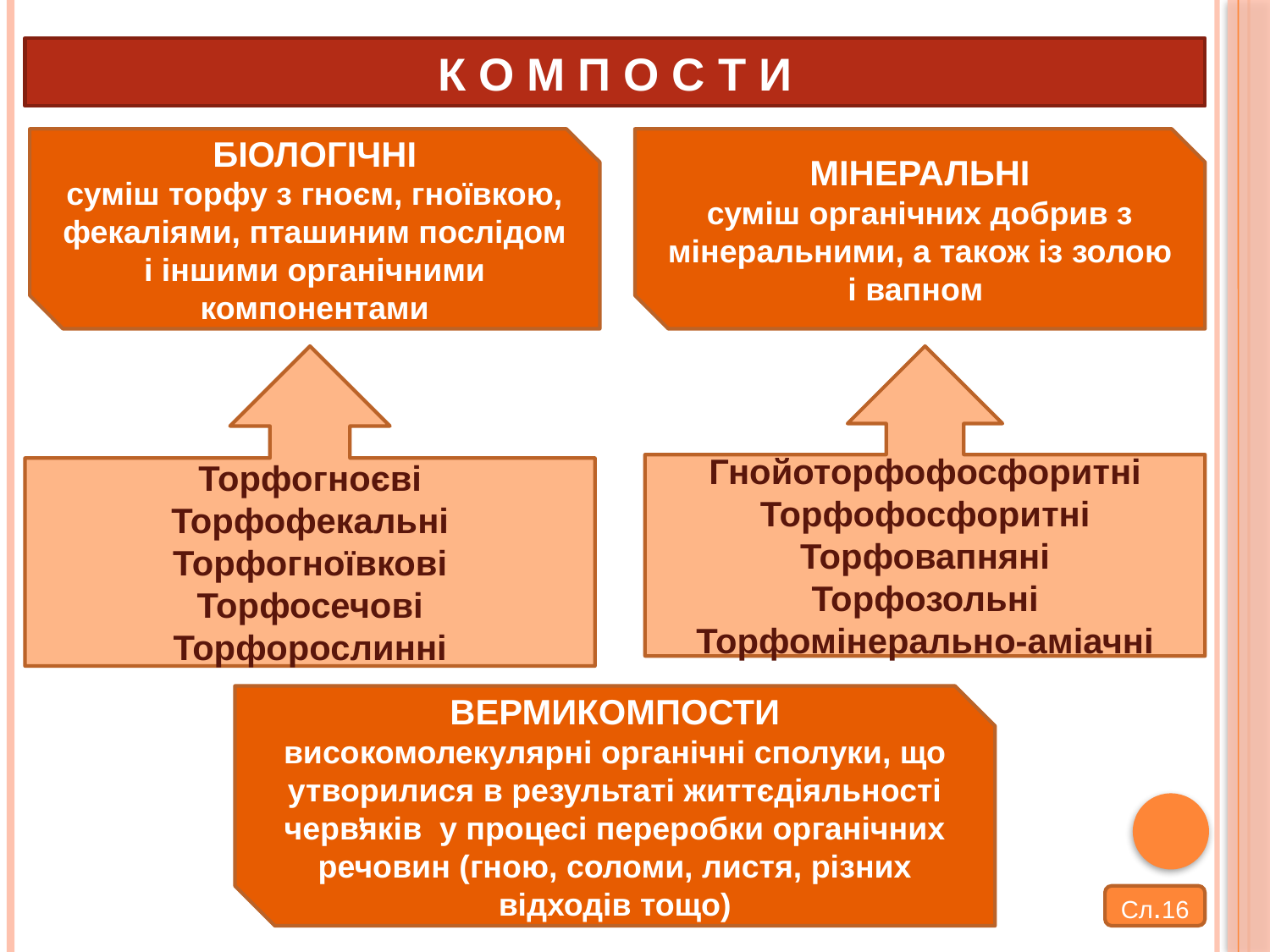

# К О М П О С Т И

БІОЛОГІЧНІ
суміш торфу з гноєм, гноївкою, фекаліями, пташиним послідом і іншими органічними компонентами
МІНЕРАЛЬНІ
суміш органічних добрив з мінеральними, а також із золою і вапном
Торфогноєві
Торфофекальні
Торфогноївкові
Торфосечові
Торфорослинні
Гнойоторфофосфоритні
Торфофосфоритні
Торфовапняні
Торфозольні
Торфомінерально-аміачні
ВЕРМИКОМПОСТИ
високомолекулярні органічні сполуки, що утворилися в результаті життєдіяльності черв̕яків  у процесі переробки органічних речовин (гною, соломи, листя, різних відходів тощо)
Сл.16